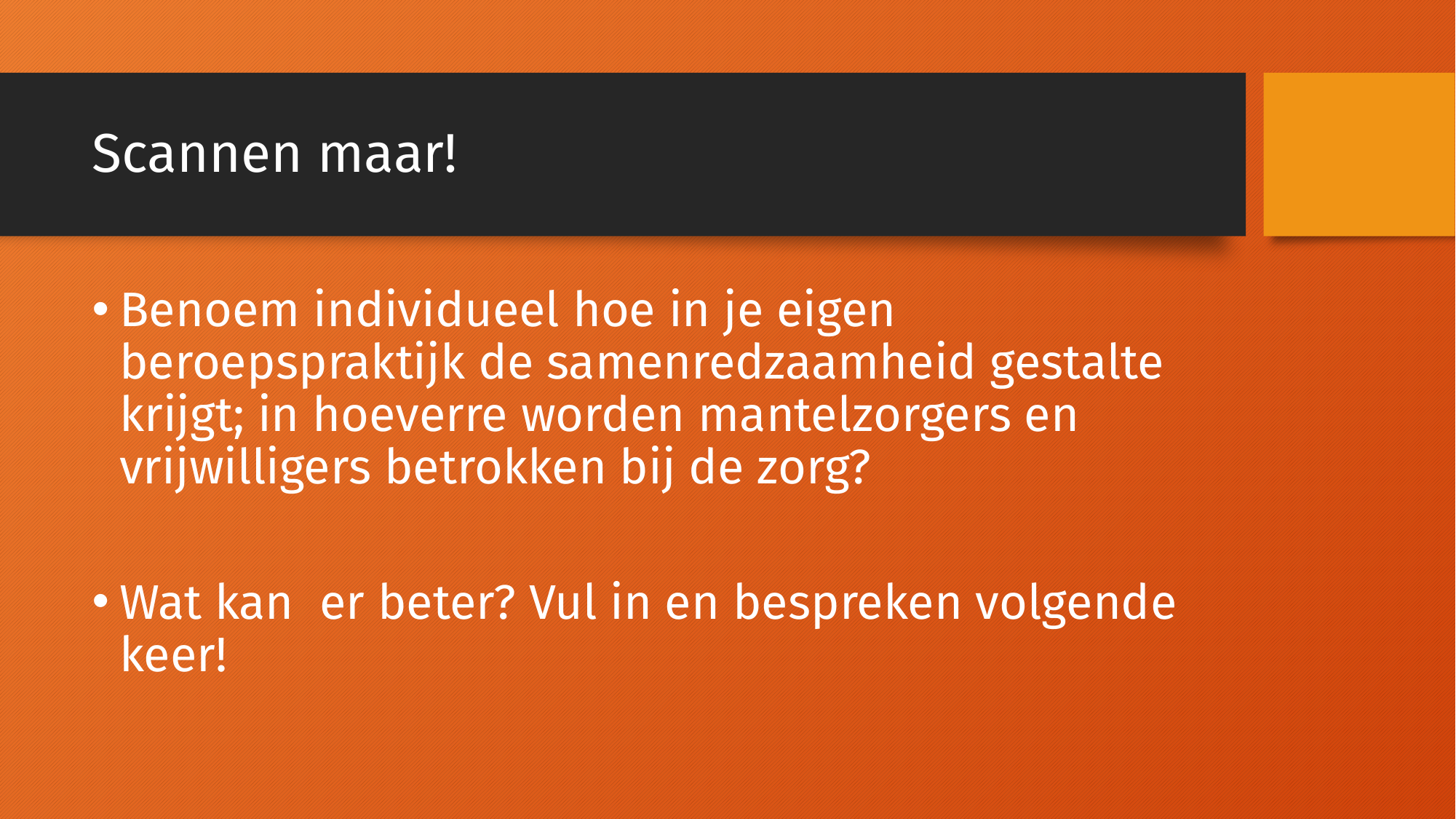

# Scannen maar!
Benoem individueel hoe in je eigen beroepspraktijk de samenredzaamheid gestalte krijgt; in hoeverre worden mantelzorgers en vrijwilligers betrokken bij de zorg?

Wat kan  er beter? Vul in en bespreken volgende keer!